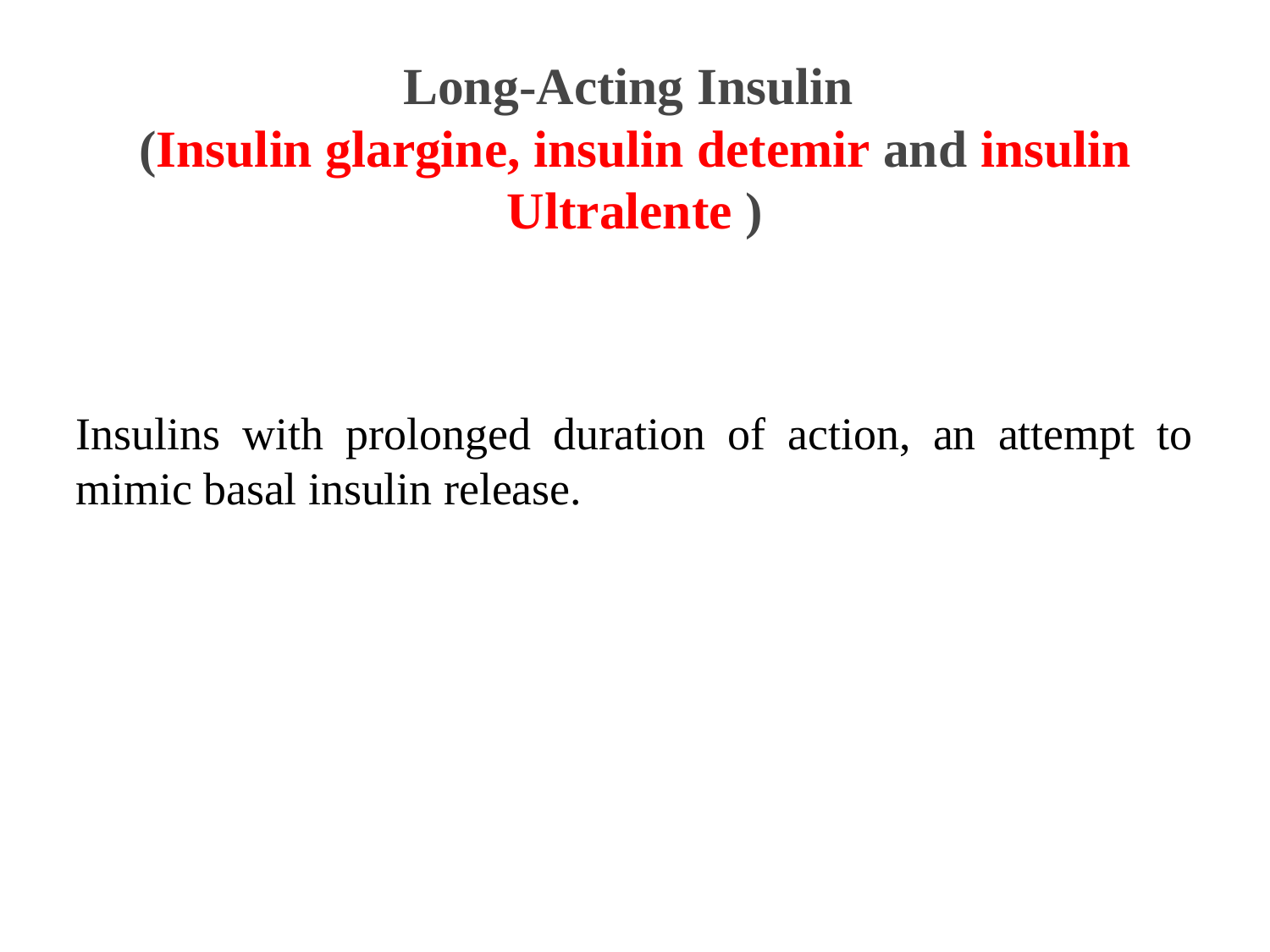

# Long-Acting Insulin (Insulin glargine, insulin detemir and insulin Ultralente )

Insulins with prolonged duration of action, an attempt to mimic basal insulin release.